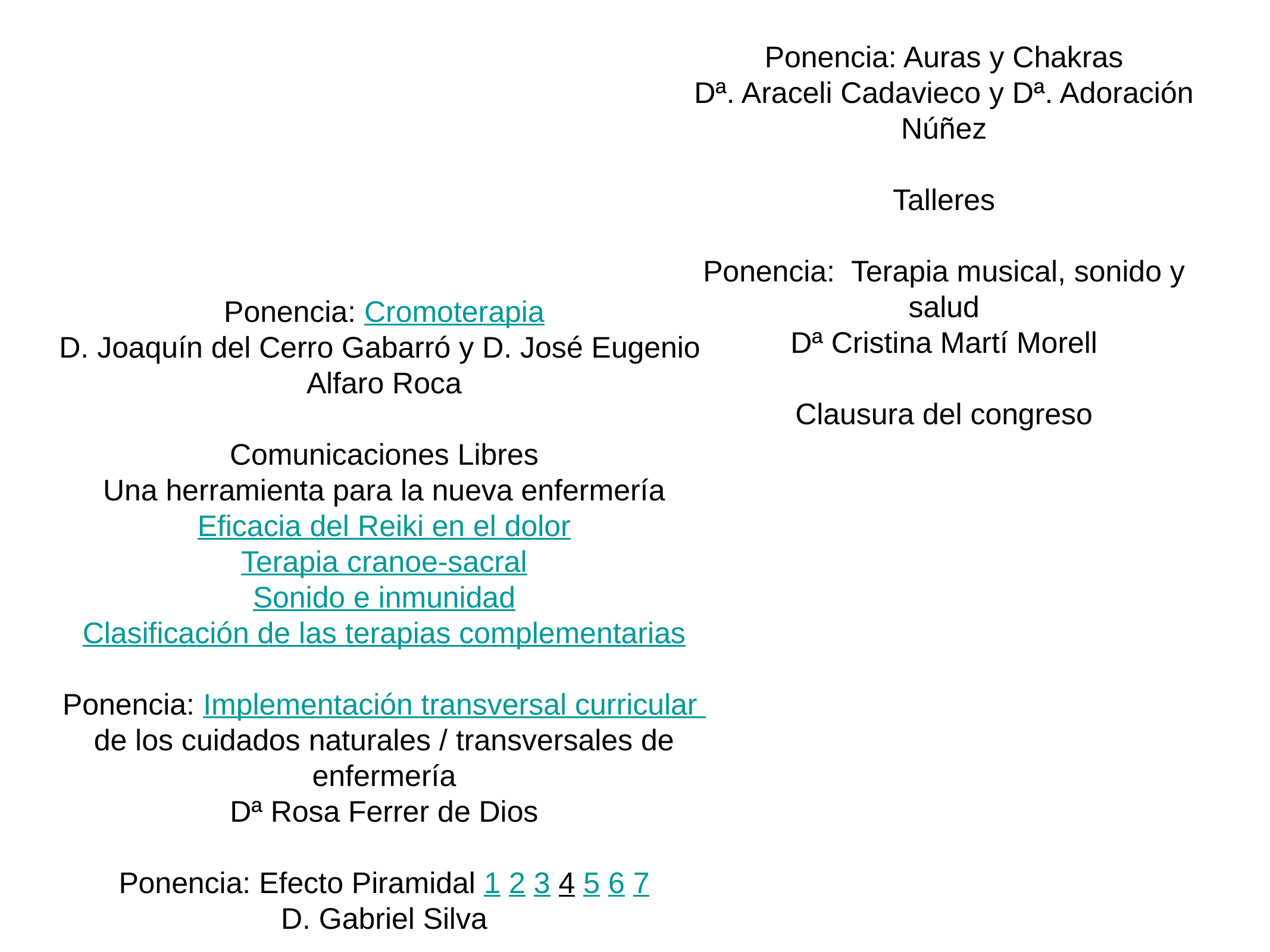

Ponencia: Auras y Chakras
Dª. Araceli Cadavieco y Dª. Adoración Núñez

Talleres

Ponencia:  Terapia musical, sonido y salud
Dª Cristina Martí Morell

Clausura del congreso
Ponencia: Cromoterapia
D. Joaquín del Cerro Gabarró y D. José Eugenio  Alfaro Roca

Comunicaciones Libres
Una herramienta para la nueva enfermería
Eficacia del Reiki en el dolor
Terapia cranoe-sacral
Sonido e inmunidad
Clasificación de las terapias complementarias

Ponencia: Implementación transversal curricular de los cuidados naturales / transversales de enfermería
Dª Rosa Ferrer de Dios

Ponencia: Efecto Piramidal 1 2 3 4 5 6 7
D. Gabriel Silva